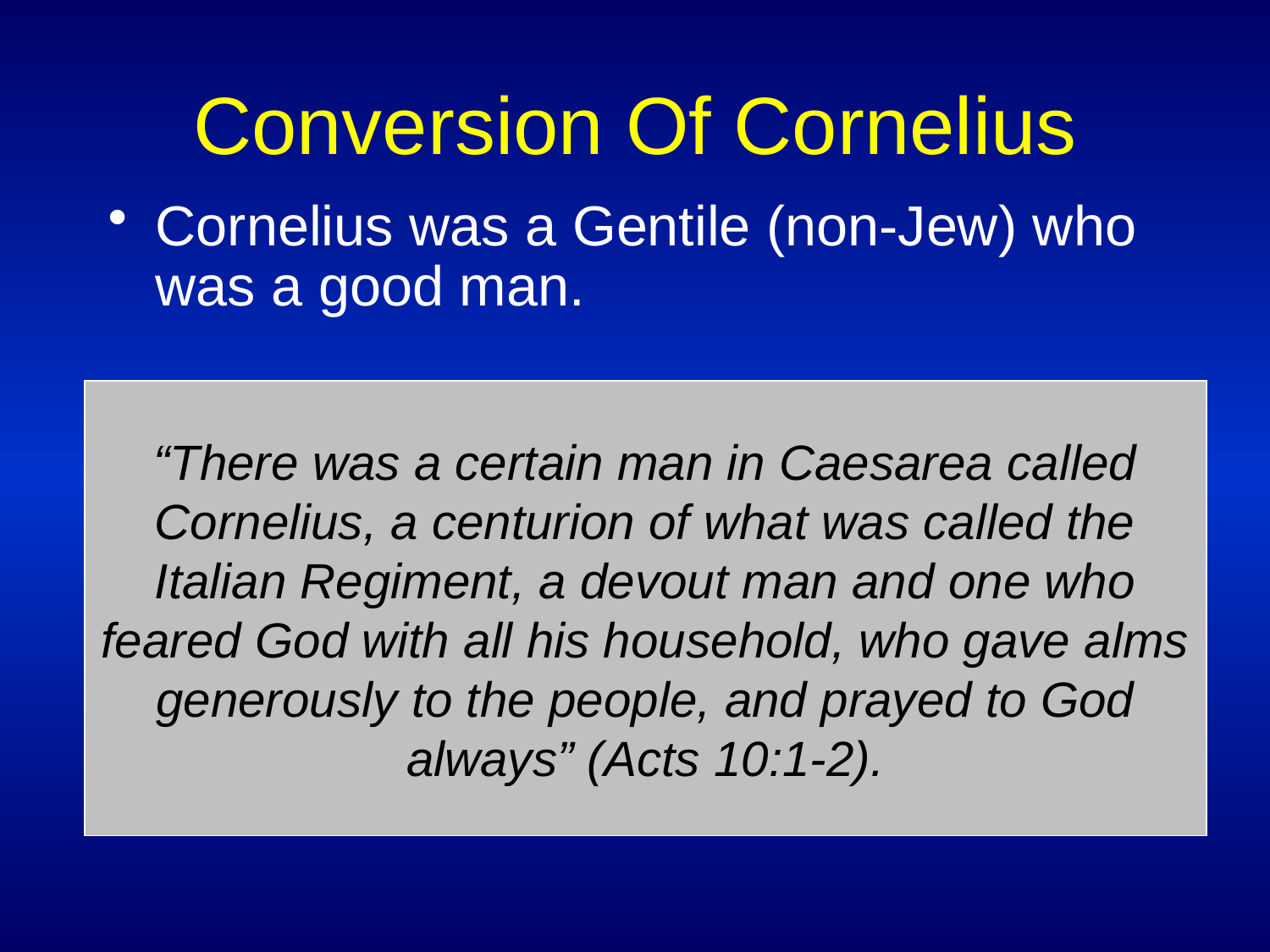

# Conversion Of Cornelius
Cornelius was a Gentile (non-Jew) who was a good man.
“There was a certain man in Caesarea called Cornelius, a centurion of what was called the Italian Regiment, a devout man and one who feared God with all his household, who gave alms generously to the people, and prayed to God always” (Acts 10:1-2).